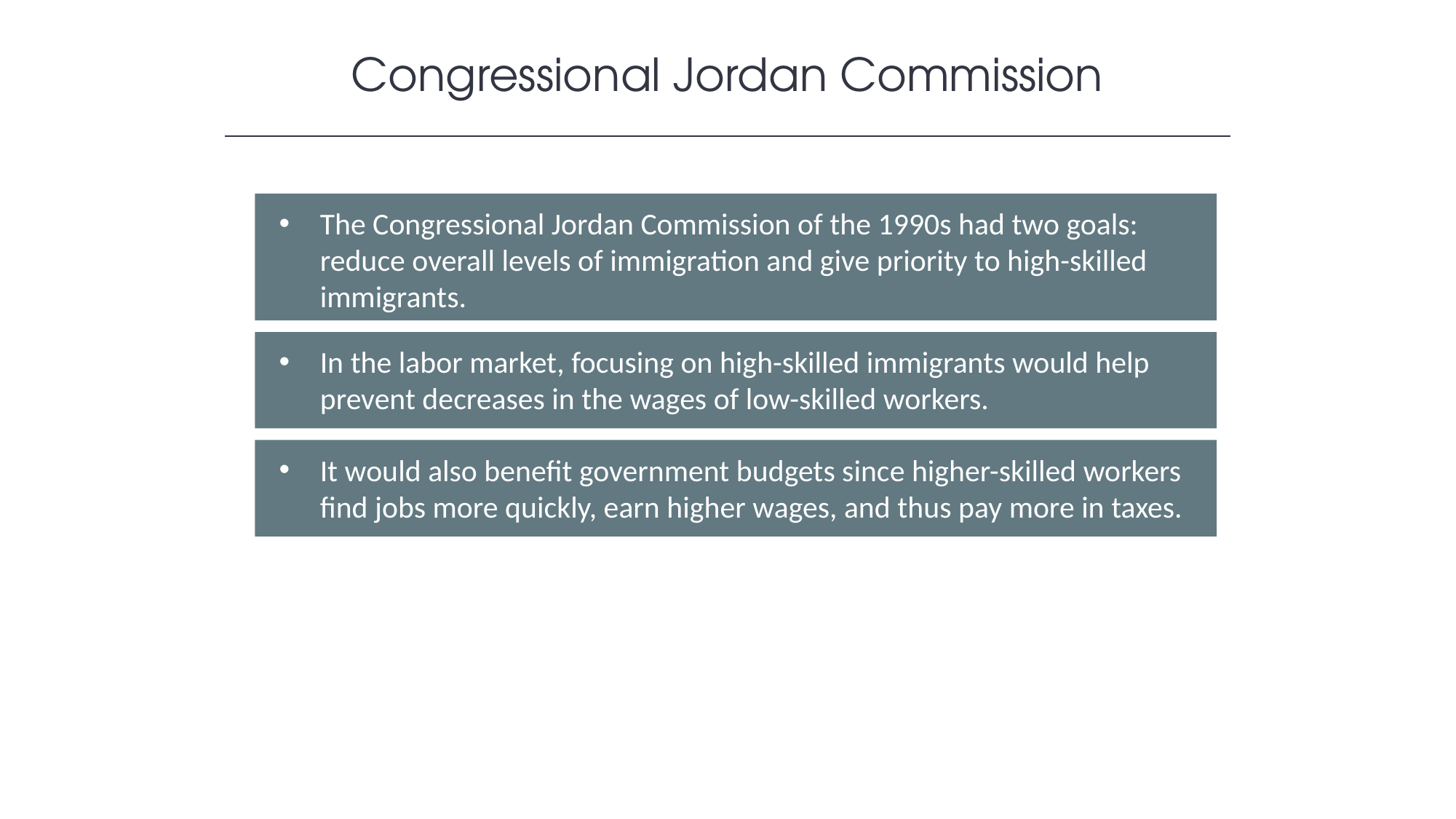

Congressional Jordan Commission

The Congressional Jordan Commission of the 1990s had two goals: reduce overall levels of immigration and give priority to high-skilled immigrants.

In the labor market, focusing on high-skilled immigrants would help prevent decreases in the wages of low-skilled workers.

It would also benefit government budgets since higher-skilled workers find jobs more quickly, earn higher wages, and thus pay more in taxes.